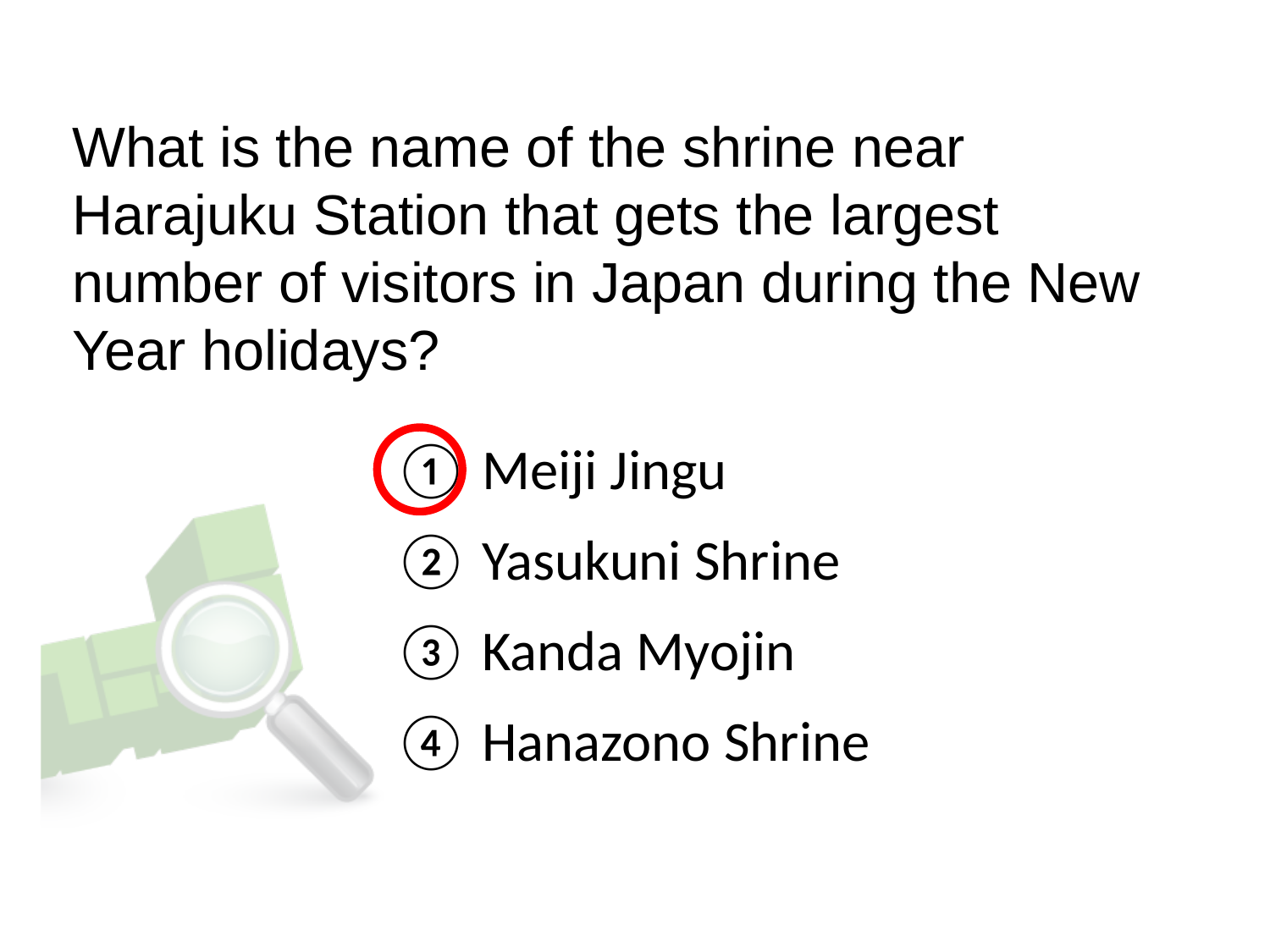

What is the name of the shrine near Harajuku Station that gets the largest number of visitors in Japan during the New Year holidays?
① Meiji Jingu
② Yasukuni Shrine
③ Kanda Myojin
④ Hanazono Shrine